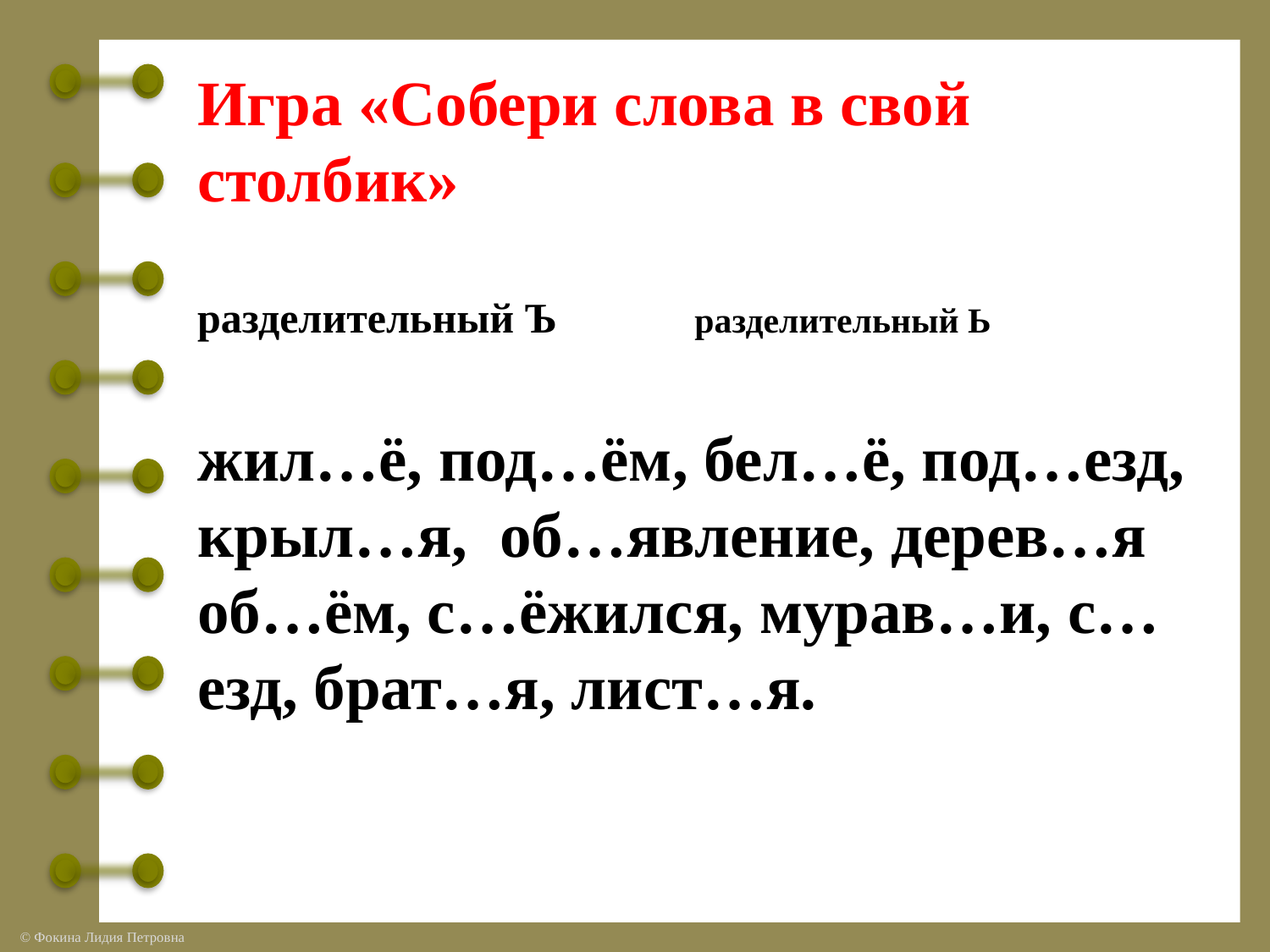

# Игра «Собери слова в свой столбик» разделительный Ъ             разделительный Ь жил…ё, под…ём, бел…ё, под…езд, крыл…я,  об…явление, дерев…я об…ём, с…ёжился, мурав…и, с…езд, брат…я, лист…я.